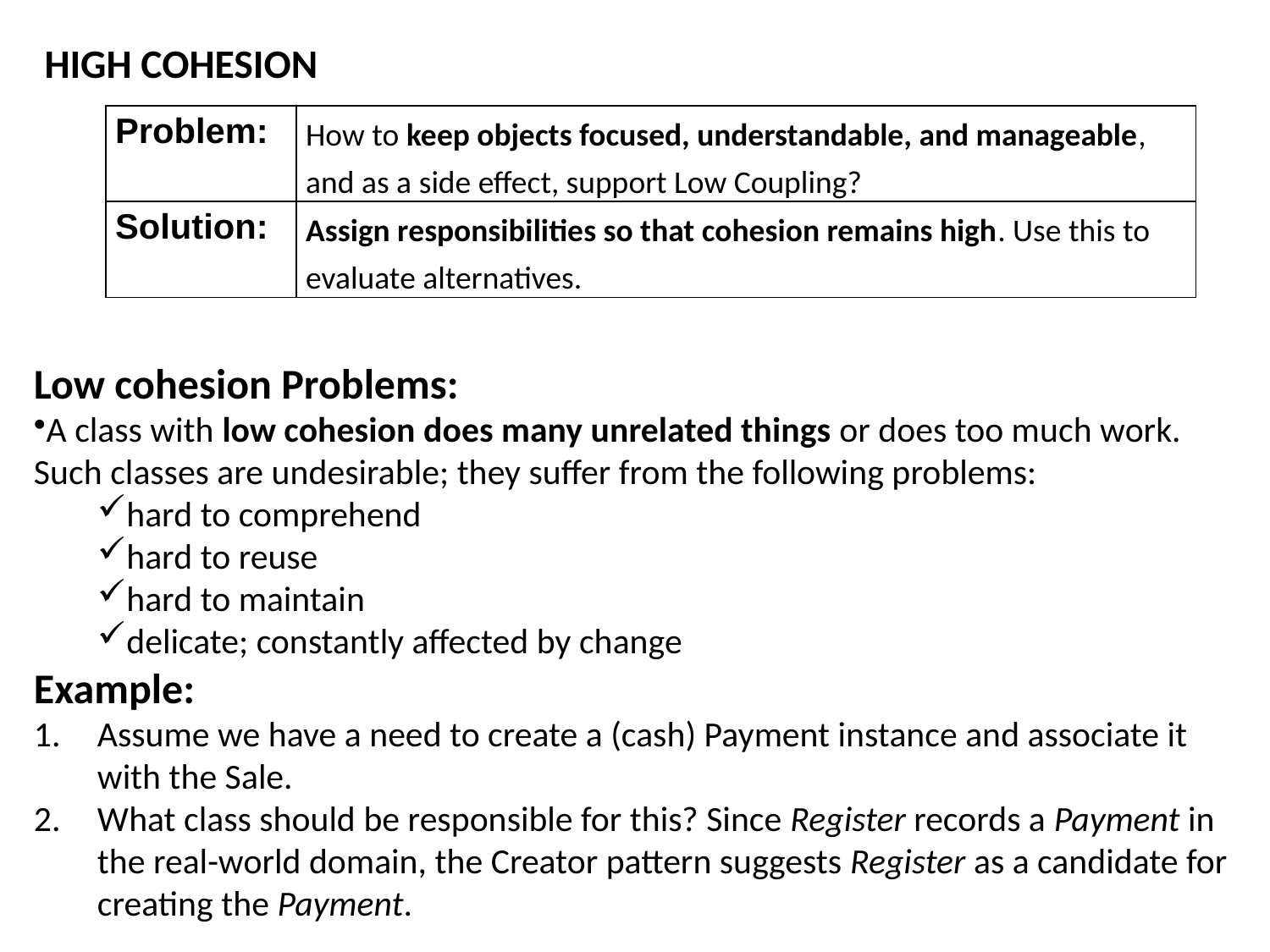

# HIGH COHESION
| Problem: | How to keep objects focused, understandable, and manageable, and as a side effect, support Low Coupling? |
| --- | --- |
| Solution: | Assign responsibilities so that cohesion remains high. Use this to evaluate alternatives. |
Low cohesion Problems:
A class with low cohesion does many unrelated things or does too much work.   Such classes are undesirable; they suffer from the following problems:
hard to comprehend
hard to reuse
hard to maintain
delicate; constantly affected by change
Example:
Assume we have a need to create a (cash) Payment instance and associate it with the Sale.
What class should be responsible for this? Since Register records a Payment in the real-world domain, the Creator pattern suggests Register as a candidate for creating the Payment.